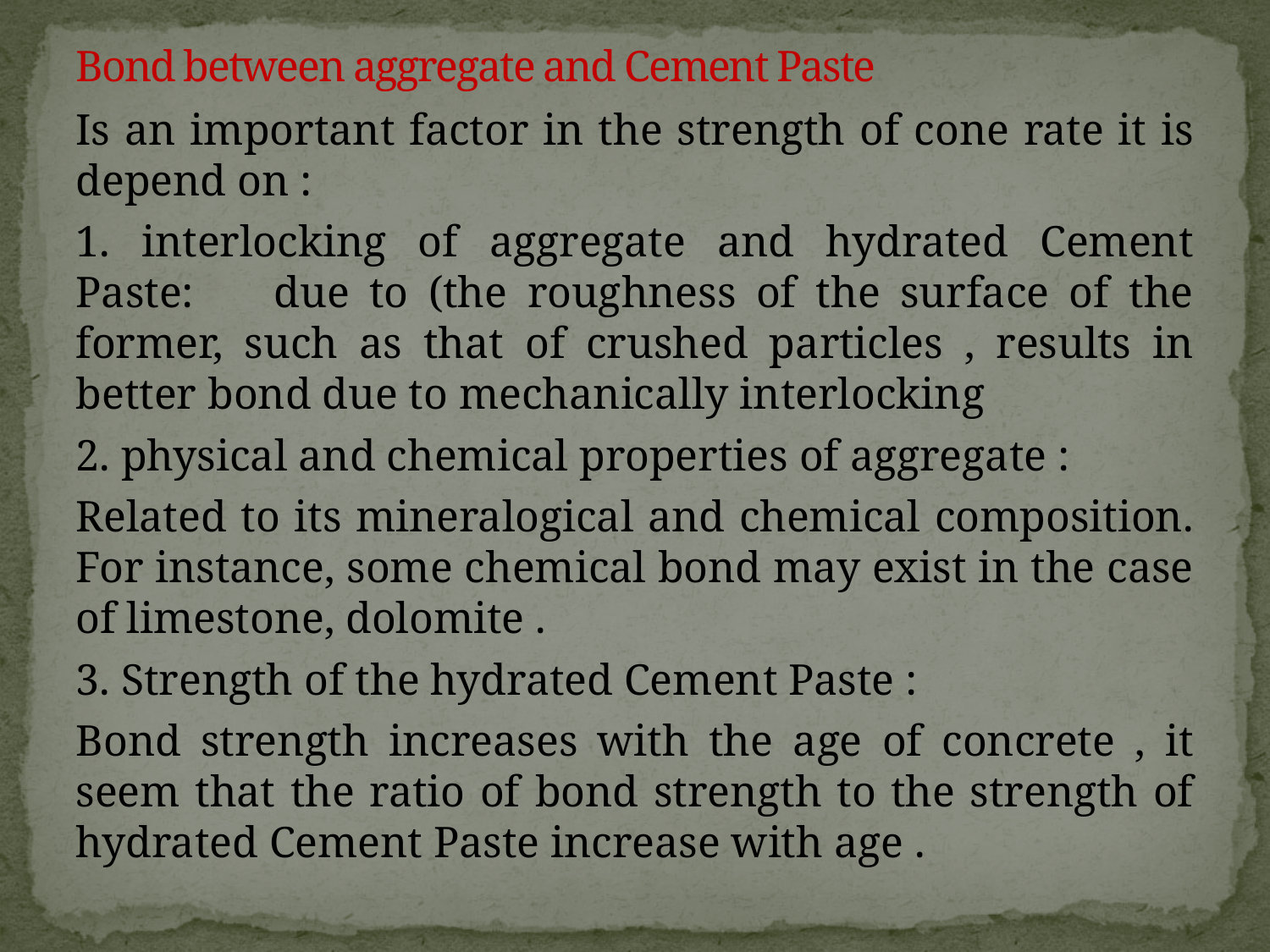

# Bond between aggregate and Cement Paste
Is an important factor in the strength of cone rate it is depend on :
1. interlocking of aggregate and hydrated Cement Paste:    due to (the roughness of the surface of the former, such as that of crushed particles , results in better bond due to mechanically interlocking
2. physical and chemical properties of aggregate :
Related to its mineralogical and chemical composition. For instance, some chemical bond may exist in the case of limestone, dolomite .
3. Strength of the hydrated Cement Paste :
Bond strength increases with the age of concrete , it seem that the ratio of bond strength to the strength of hydrated Cement Paste increase with age .